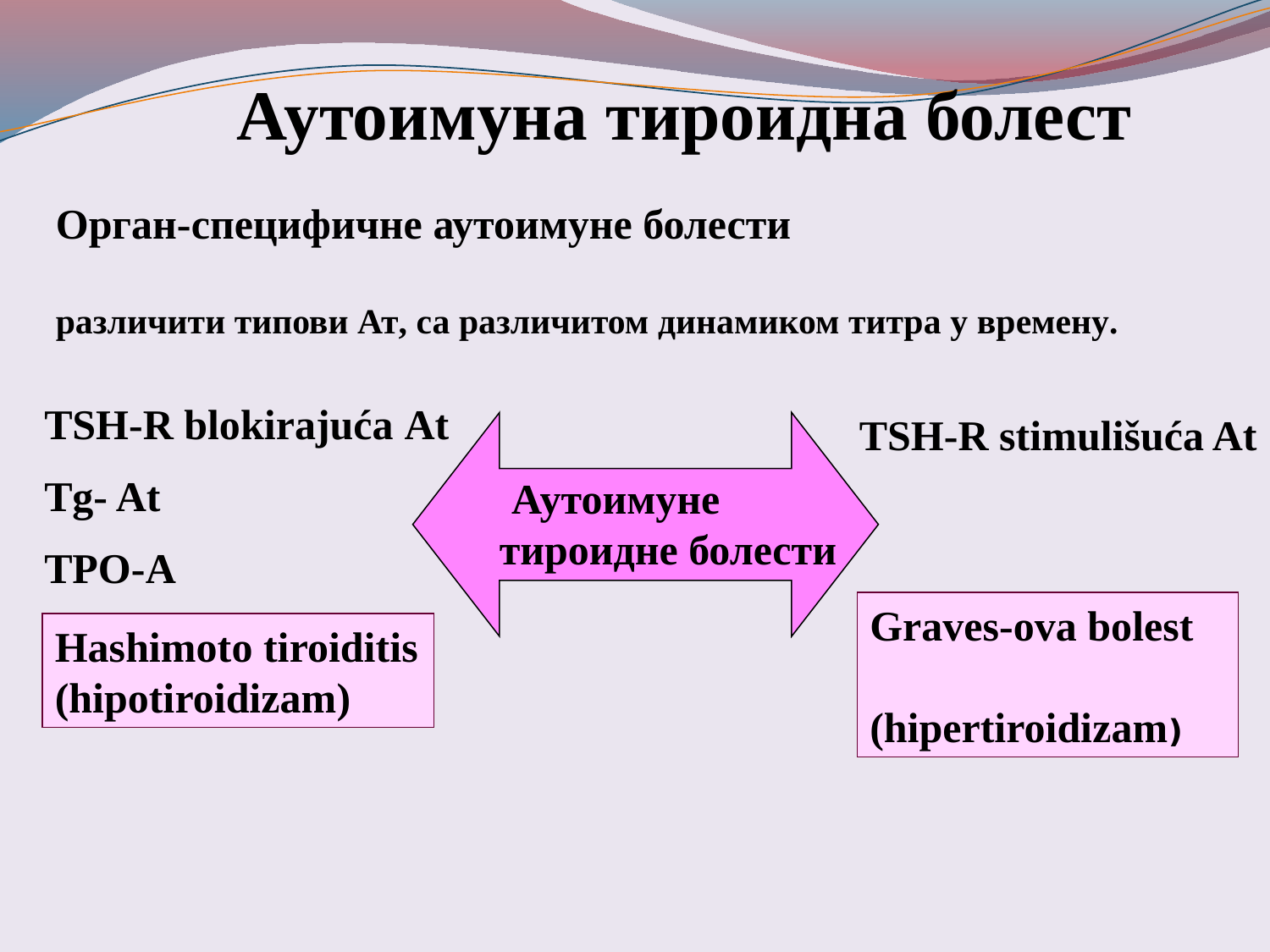

Аутоимуна тироидна болест

Орган-специфичне аутоимуне болести

различити типови Ат, са различитом динамиком титра у времену.
TSH-R blokirajuća At
Tg- At
TPO-A
TSH-R stimulišuća At

 Аутоимуне  тироидне болести
Graves-ova bolest              (hipertiroidizam)
Hashimoto tiroiditis
(hipotiroidizam)